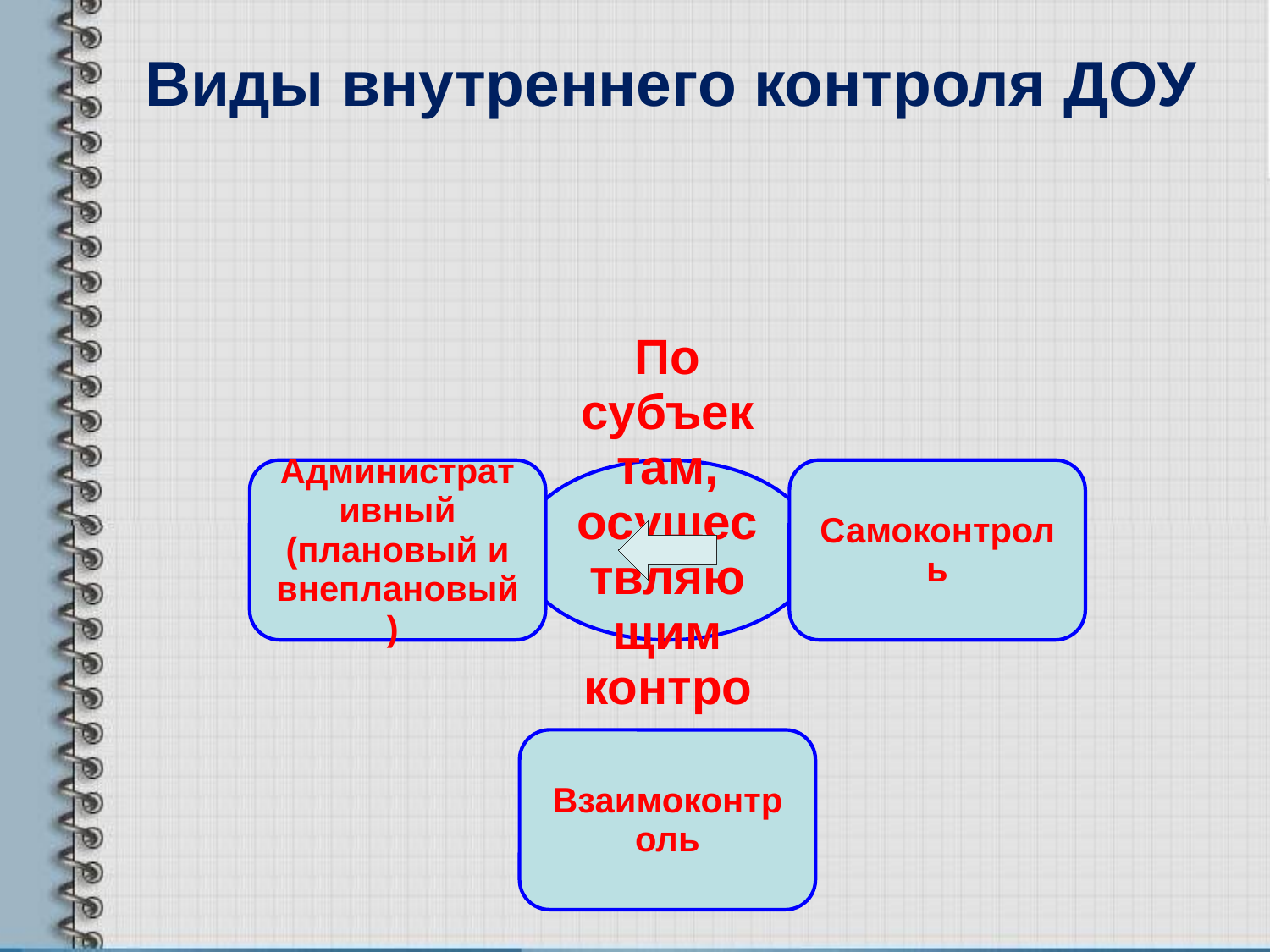

# Виды внутреннего контроля ДОУ
По субъектам, осуществляющим контроль
Самоконтроль
Взаимоконтроль
Административный (плановый и внеплановый)